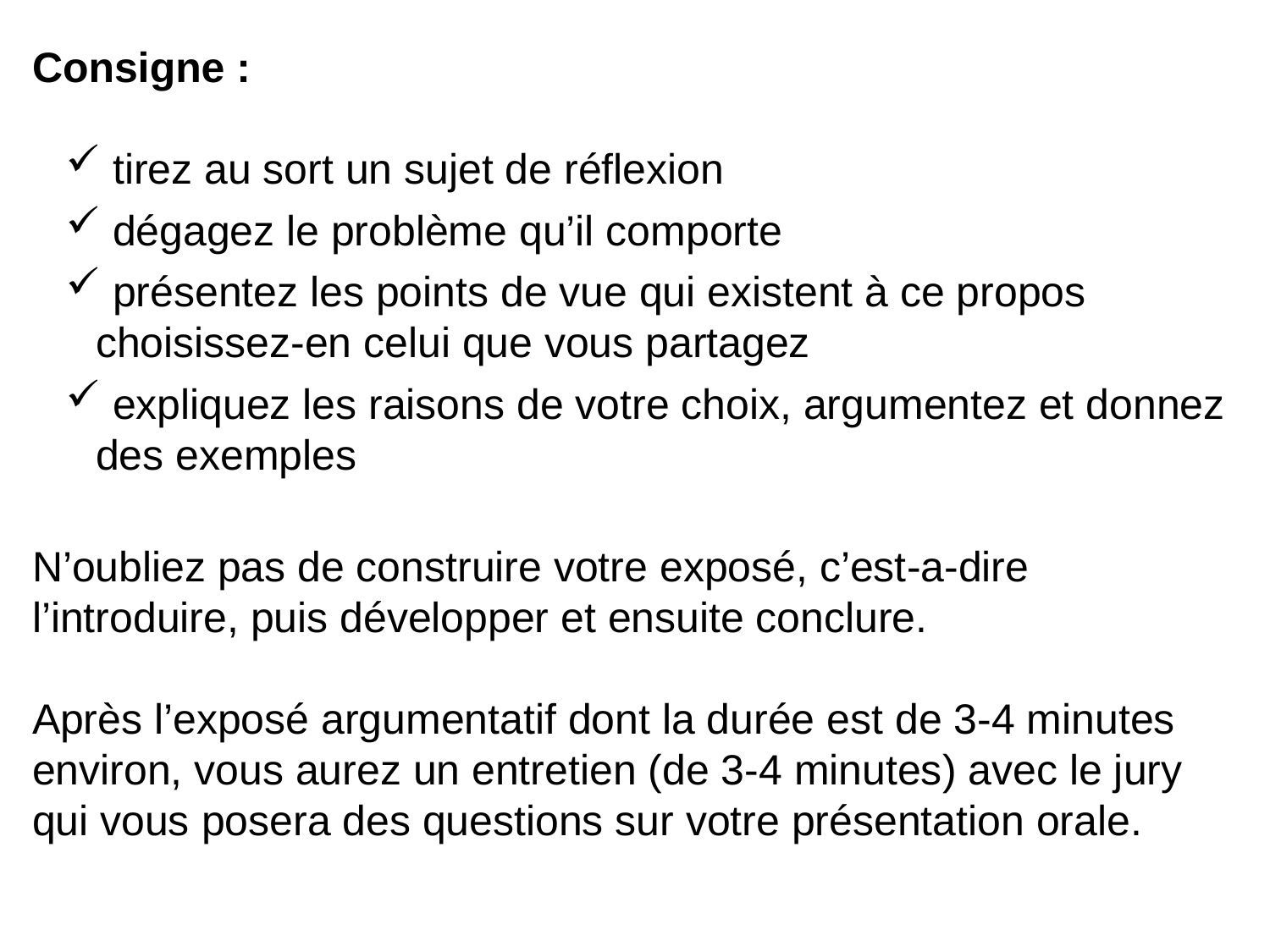

Consigne :

 tirez au sort un sujet de réflexion
 dégagez le problème qu’il comporte
 présentez les points de vue qui existent à ce propos choisissez-en celui que vous partagez
 expliquez les raisons de votre choix, argumentez et donnez des exemples

N’oubliez pas de construire votre exposé, c’est-а-dire l’introduire, puis développer et ensuite conclure.

Après l’exposé argumentatif dont la durée est de 3-4 minutes environ, vous aurez un entretien (de 3-4 minutes) avec le jury qui vous posera des questions sur votre présentation orale.